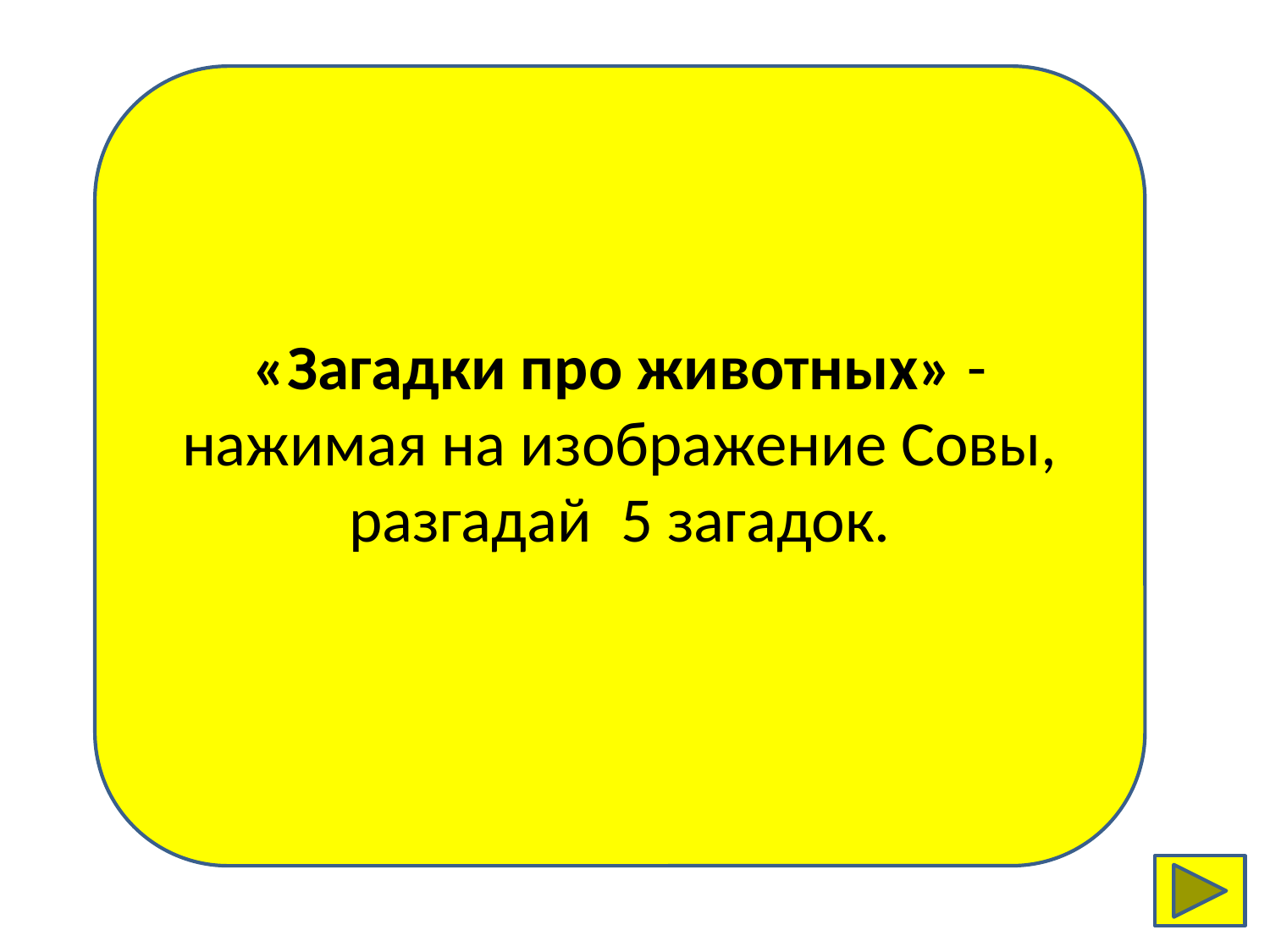

«Загадки про животных» - нажимая на изображение Совы, разгадай  5 загадок.